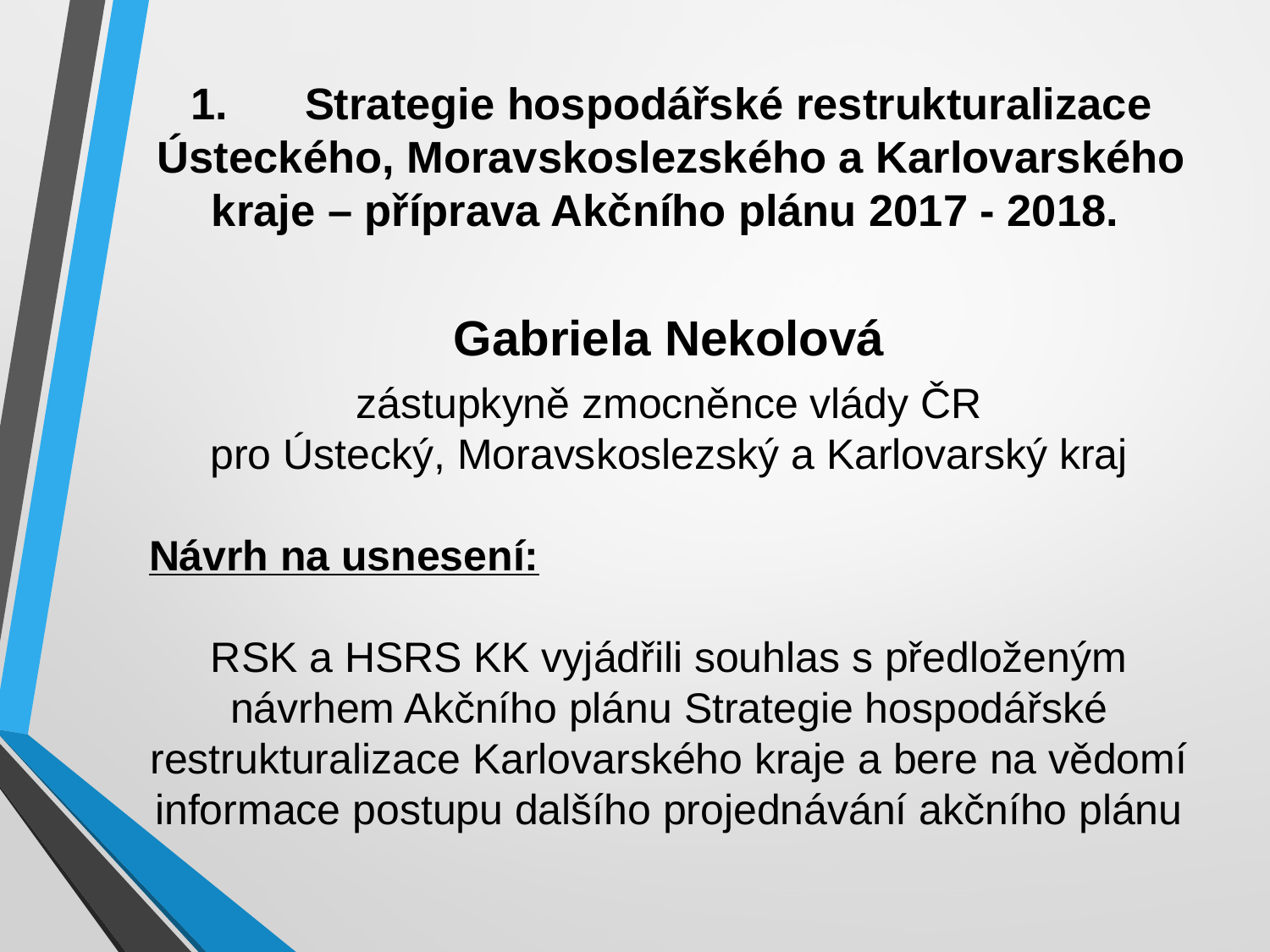

# 1.	Strategie hospodářské restrukturalizace Ústeckého, Moravskoslezského a Karlovarského kraje – příprava Akčního plánu 2017 - 2018.
Gabriela Nekolová
zástupkyně zmocněnce vlády ČR
pro Ústecký, Moravskoslezský a Karlovarský kraj

Návrh na usnesení:

RSK a HSRS KK vyjádřili souhlas s předloženým návrhem Akčního plánu Strategie hospodářské restrukturalizace Karlovarského kraje a bere na vědomí informace postupu dalšího projednávání akčního plánu